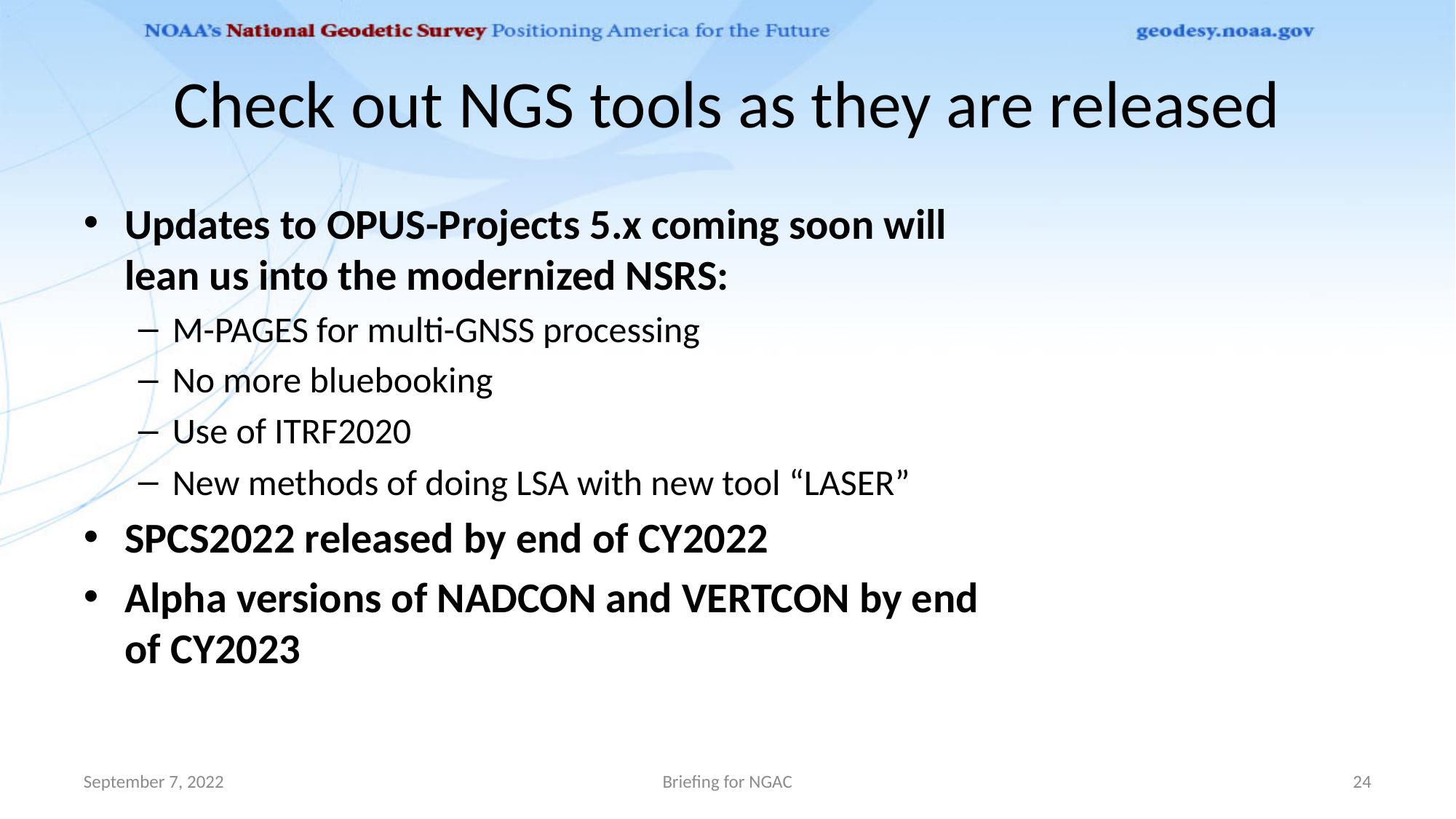

# Check out NGS tools as they are released
Updates to OPUS-Projects 5.x coming soon will lean us into the modernized NSRS:
M-PAGES for multi-GNSS processing
No more bluebooking
Use of ITRF2020
New methods of doing LSA with new tool “LASER”
SPCS2022 released by end of CY2022
Alpha versions of NADCON and VERTCON by end of CY2023

September 7, 2022
Briefing for NGAC
24